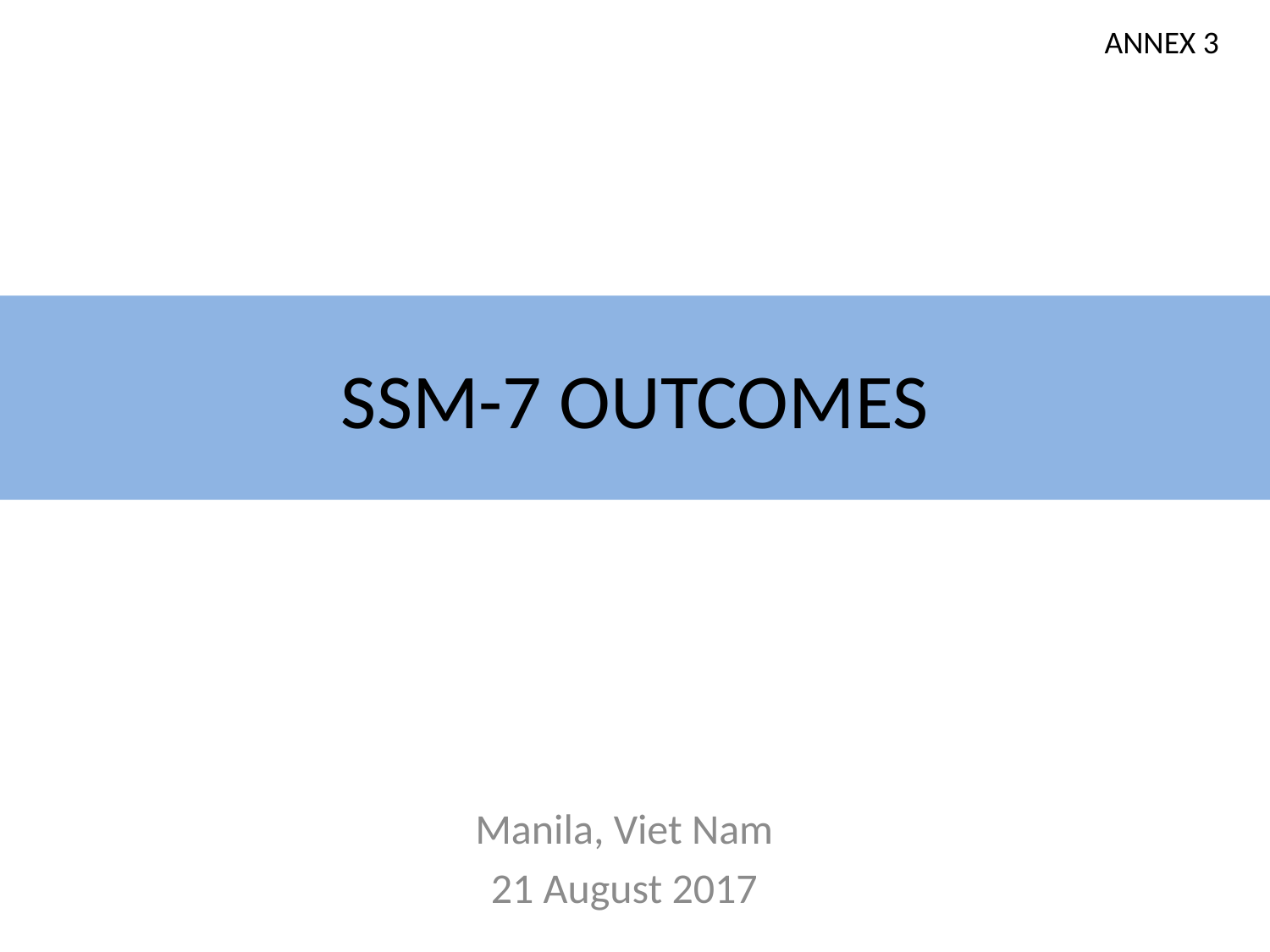

ANNEX 3
# SSM-7 OUTCOMES

Manila, Viet Nam
21 August 2017